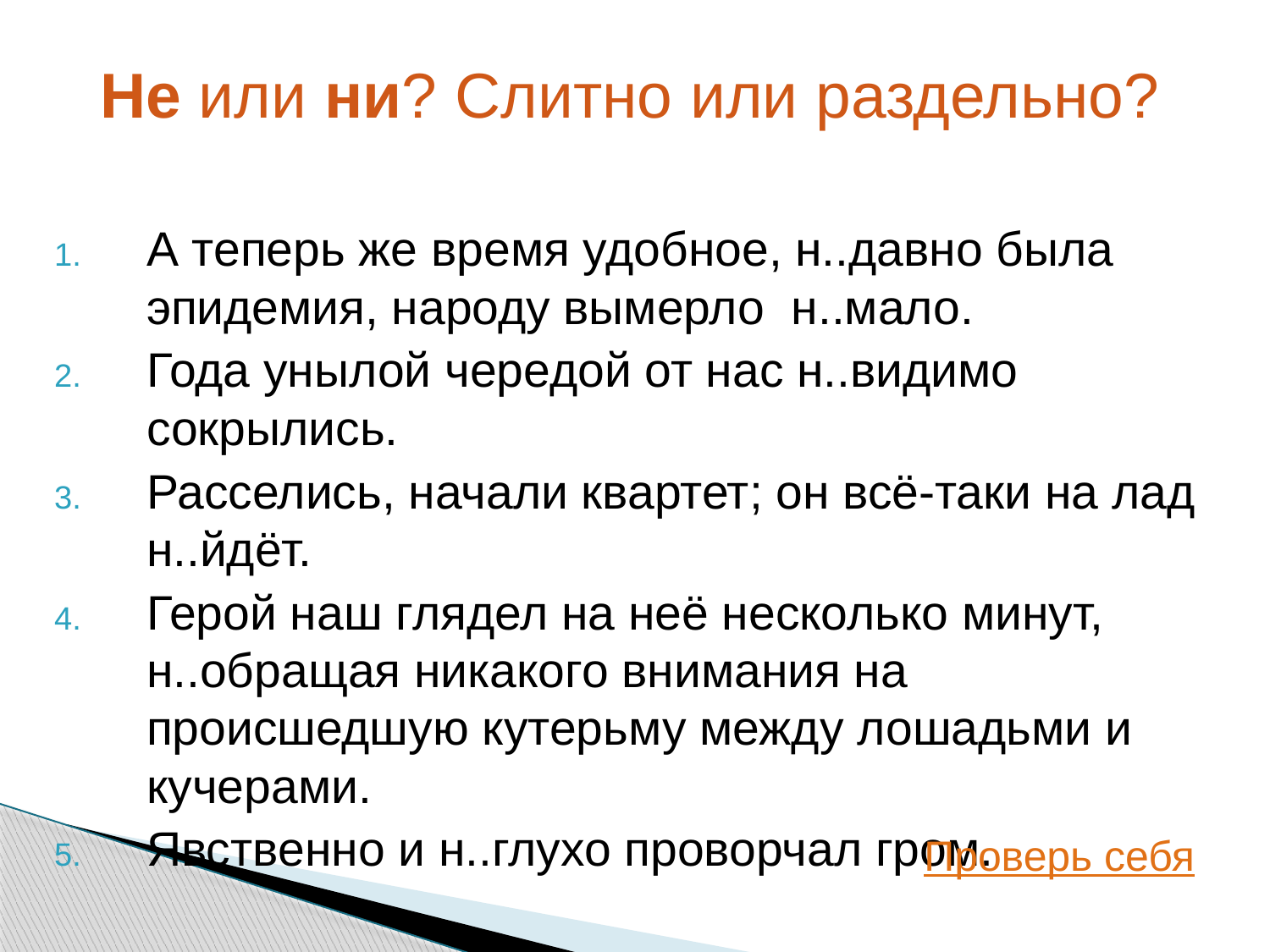

Не или ни? Слитно или раздельно?
#
А теперь же время удобное, н..давно была эпидемия, народу вымерло  н..мало.
Года унылой чередой от нас н..видимо сокрылись.
Расселись, начали квартет; он всё-таки на лад н..йдёт.
Герой наш глядел на неё несколько минут, н..обращая никакого внимания на происшедшую кутерьму между лошадьми и кучерами.
Явственно и н..глухо проворчал гром.

Проверь себя